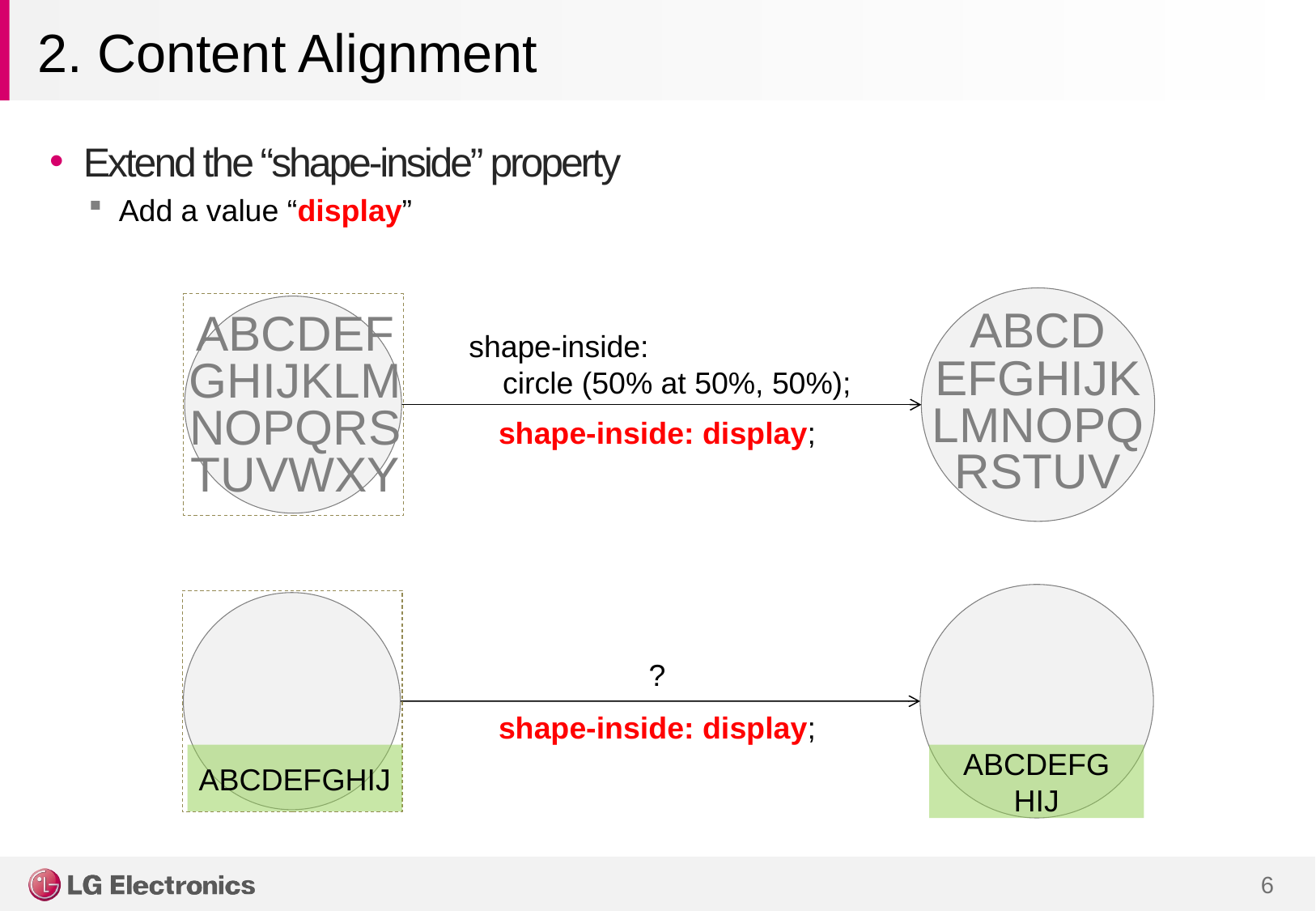

# 2. Content Alignment
Extend the “shape-inside” property
Add a value “display”

ABCDEF
GHIJKLM
NOPQRS
TUVWXY

ABCD
EFGHIJK
LMNOPQ
RSTUV

shape-inside:
    circle (50% at 50%, 50%);
shape-inside: display;

?
shape-inside: display;
ABCDEFGHIJ
ABCDEFG
HIJ